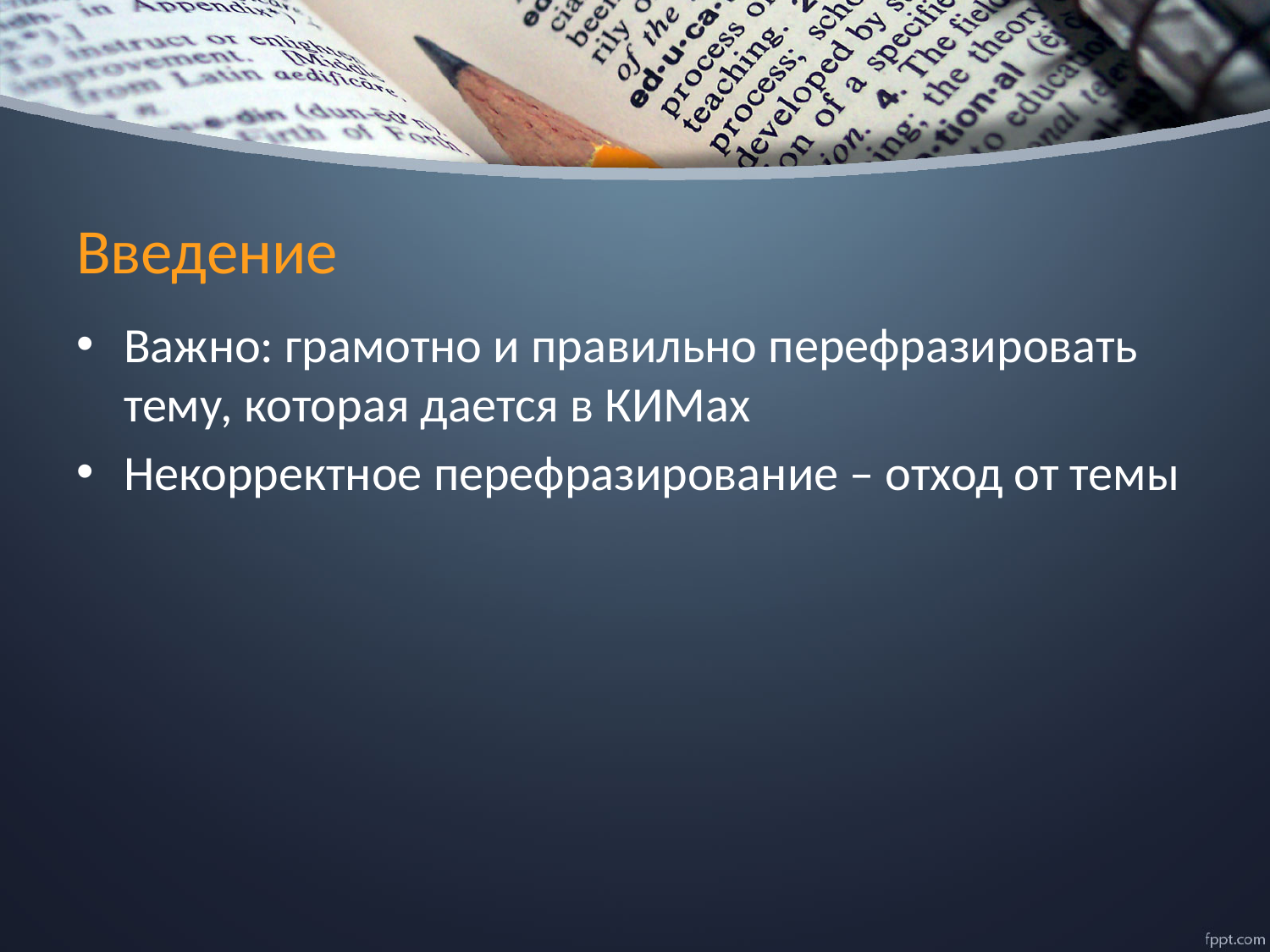

# Введение
Важно: грамотно и правильно перефразировать тему, которая дается в КИМах
Некорректное перефразирование – отход от темы